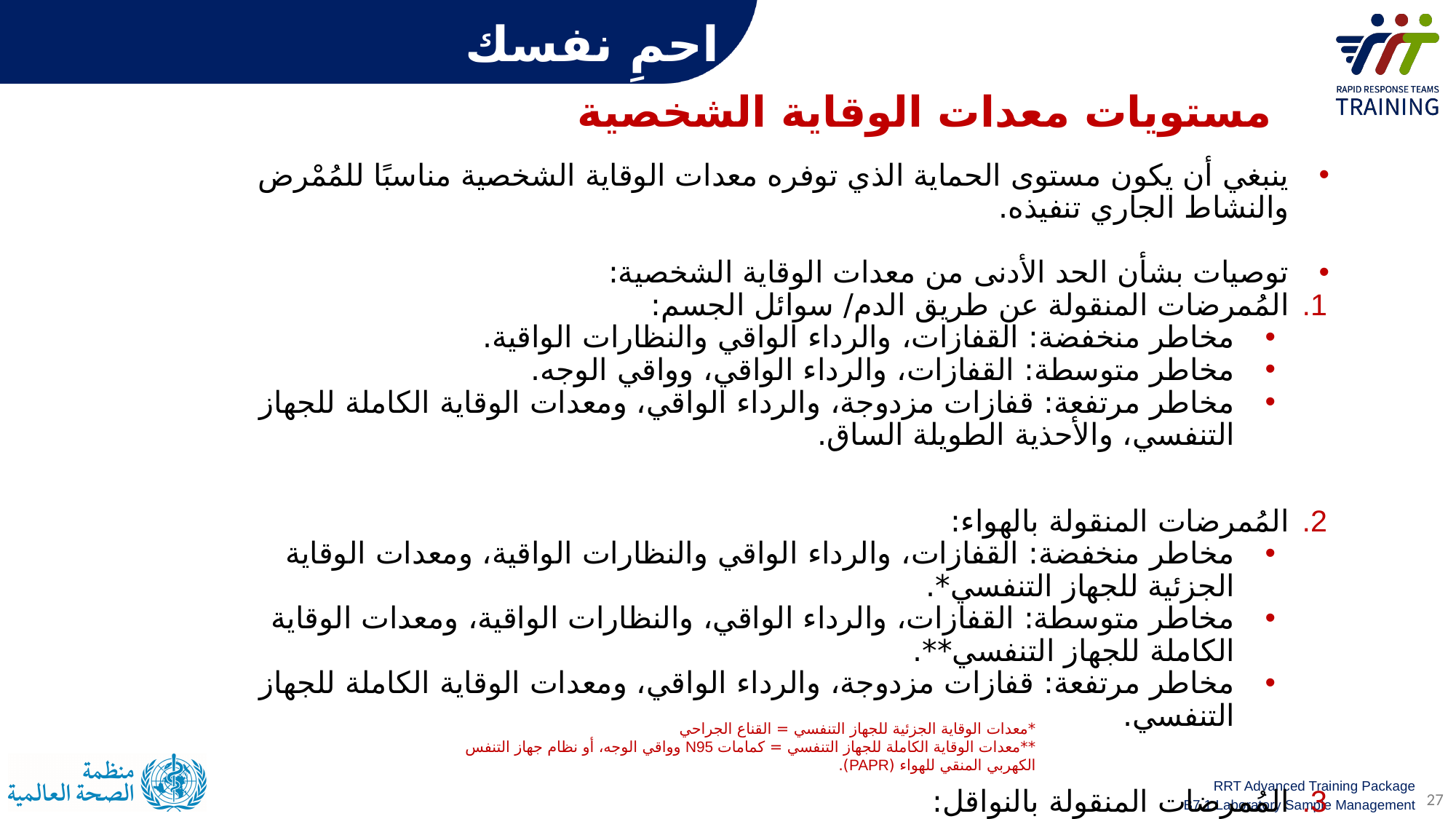

احمِ نفسك
مستويات معدات الوقاية الشخصية
ينبغي أن يكون مستوى الحماية الذي توفره معدات الوقاية الشخصية مناسبًا للمُمْرض والنشاط الجاري تنفيذه.

توصيات بشأن الحد الأدنى من معدات الوقاية الشخصية:
المُمرضات المنقولة عن طريق الدم/ سوائل الجسم:
مخاطر منخفضة: القفازات، والرداء الواقي والنظارات الواقية.
مخاطر متوسطة: القفازات، والرداء الواقي، وواقي الوجه.
مخاطر مرتفعة: قفازات مزدوجة، والرداء الواقي، ومعدات الوقاية الكاملة للجهاز التنفسي، والأحذية الطويلة الساق.

المُمرضات المنقولة بالهواء:
مخاطر منخفضة: القفازات، والرداء الواقي والنظارات الواقية، ومعدات الوقاية الجزئية للجهاز التنفسي*.
مخاطر متوسطة: القفازات، والرداء الواقي، والنظارات الواقية، ومعدات الوقاية الكاملة للجهاز التنفسي**.
مخاطر مرتفعة: قفازات مزدوجة، والرداء الواقي، ومعدات الوقاية الكاملة للجهاز التنفسي.

المُمرضات المنقولة بالنواقل:
استخدِم معدات الوقاية الشخصية الملائمة للمُمرضات المنقولة عن طريق الدم/ سوائل الجسم.
ينبغي أيضًا استخدام طاردٍ للحشرات.
*معدات الوقاية الجزئية للجهاز التنفسي = القناع الجراحي
**معدات الوقاية الكاملة للجهاز التنفسي = كمامات N95 وواقي الوجه، أو نظام جهاز التنفس الكهربي المنقي للهواء (PAPR).